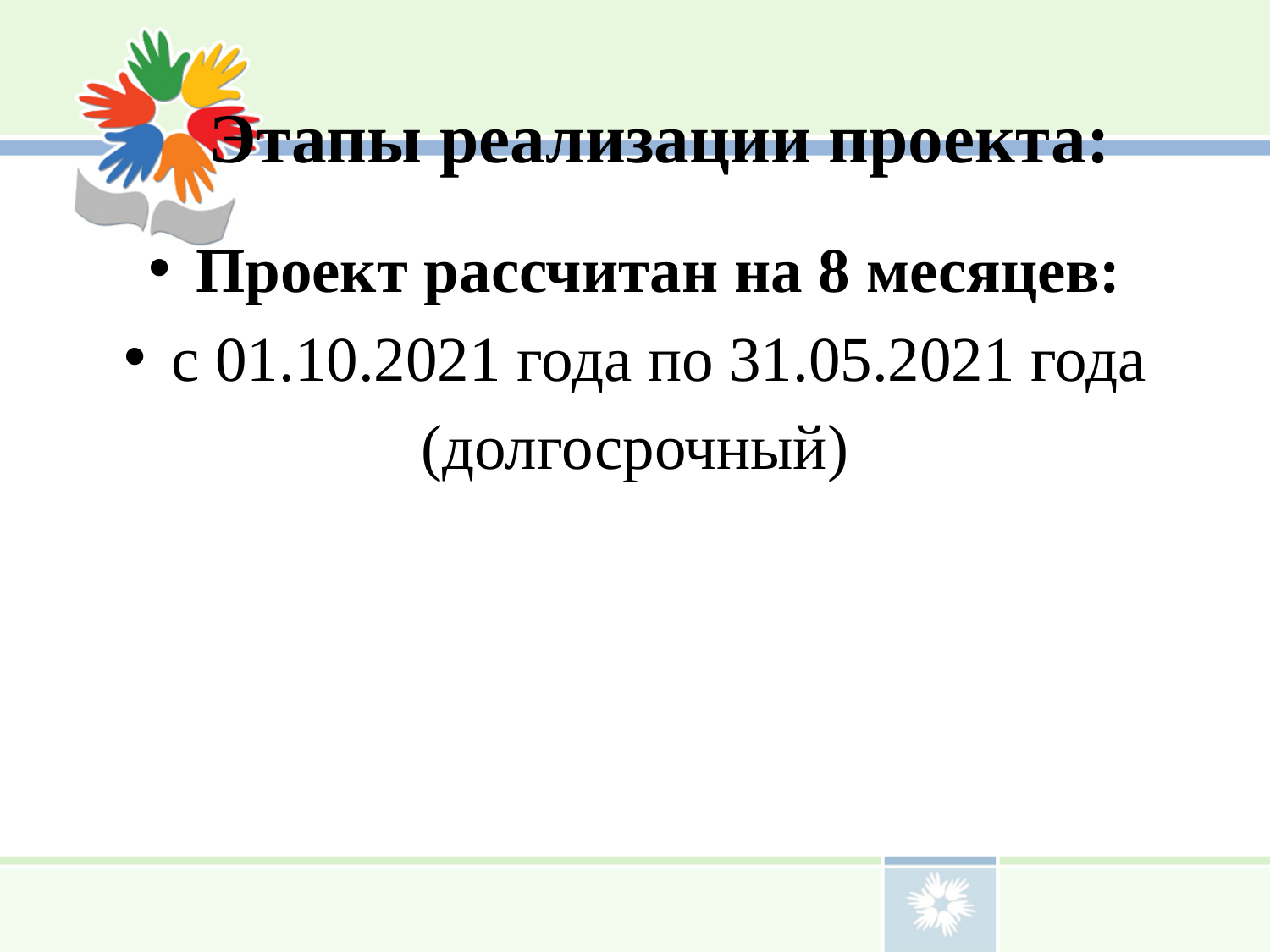

# Этапы реализации проекта:
Проект рассчитан на 8 месяцев:
с 01.10.2021 года по 31.05.2021 года
(долгосрочный)